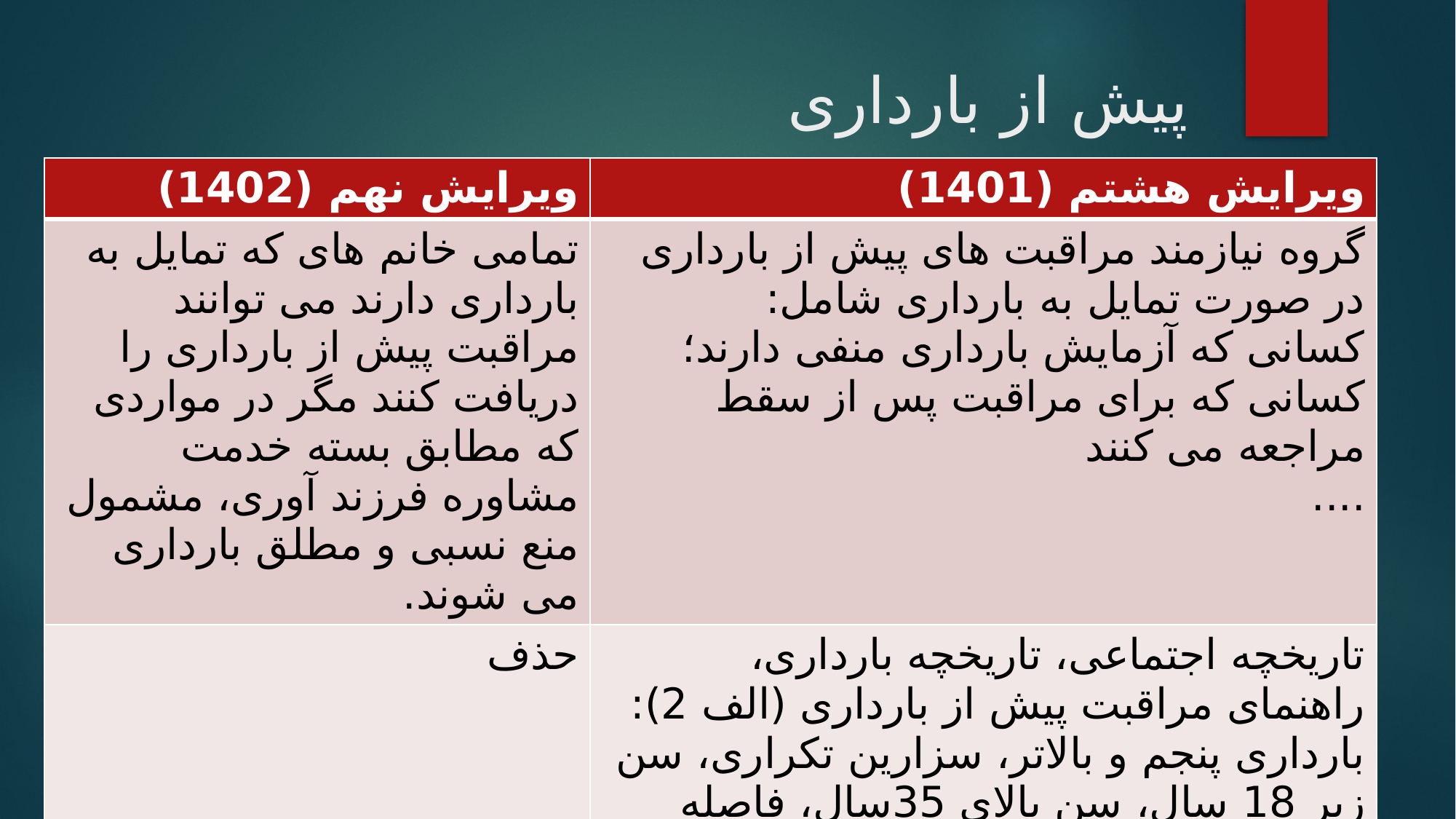

# پیش از بارداری
| ویرایش نهم (1402) | ویرایش هشتم (1401) |
| --- | --- |
| تمامی خانم های که تمایل به بارداری دارند می توانند مراقبت پیش از بارداری را دریافت کنند مگر در مواردی که مطابق بسته خدمت مشاوره فرزند آوری، مشمول منع نسبی و مطلق بارداری می شوند. | گروه نیازمند مراقبت های پیش از بارداری در صورت تمایل به بارداری شامل: کسانی که آزمایش بارداری منفی دارند؛ کسانی که برای مراقبت پس از سقط مراجعه می کنند .... |
| حذف | تاریخچه اجتماعی، تاریخچه بارداری، راهنمای مراقبت پیش از بارداری (الف 2): بارداری پنجم و بالاتر، سزارین تکراری، سن زیر 18 سال، سن بالای 35سال، فاصله مناسب بارداری |